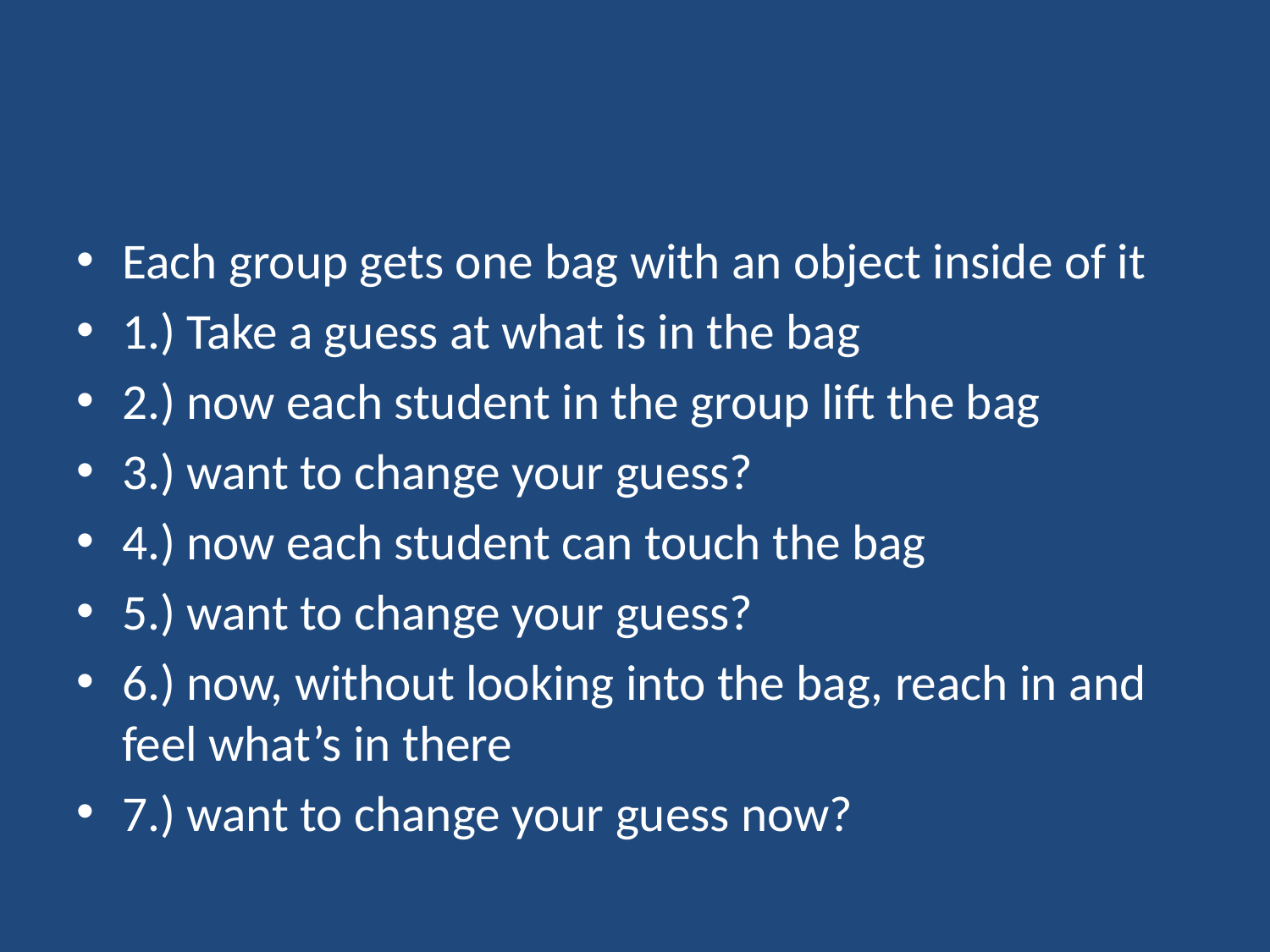

#
Each group gets one bag with an object inside of it
1.) Take a guess at what is in the bag
2.) now each student in the group lift the bag
3.) want to change your guess?
4.) now each student can touch the bag
5.) want to change your guess?
6.) now, without looking into the bag, reach in and feel what’s in there
7.) want to change your guess now?